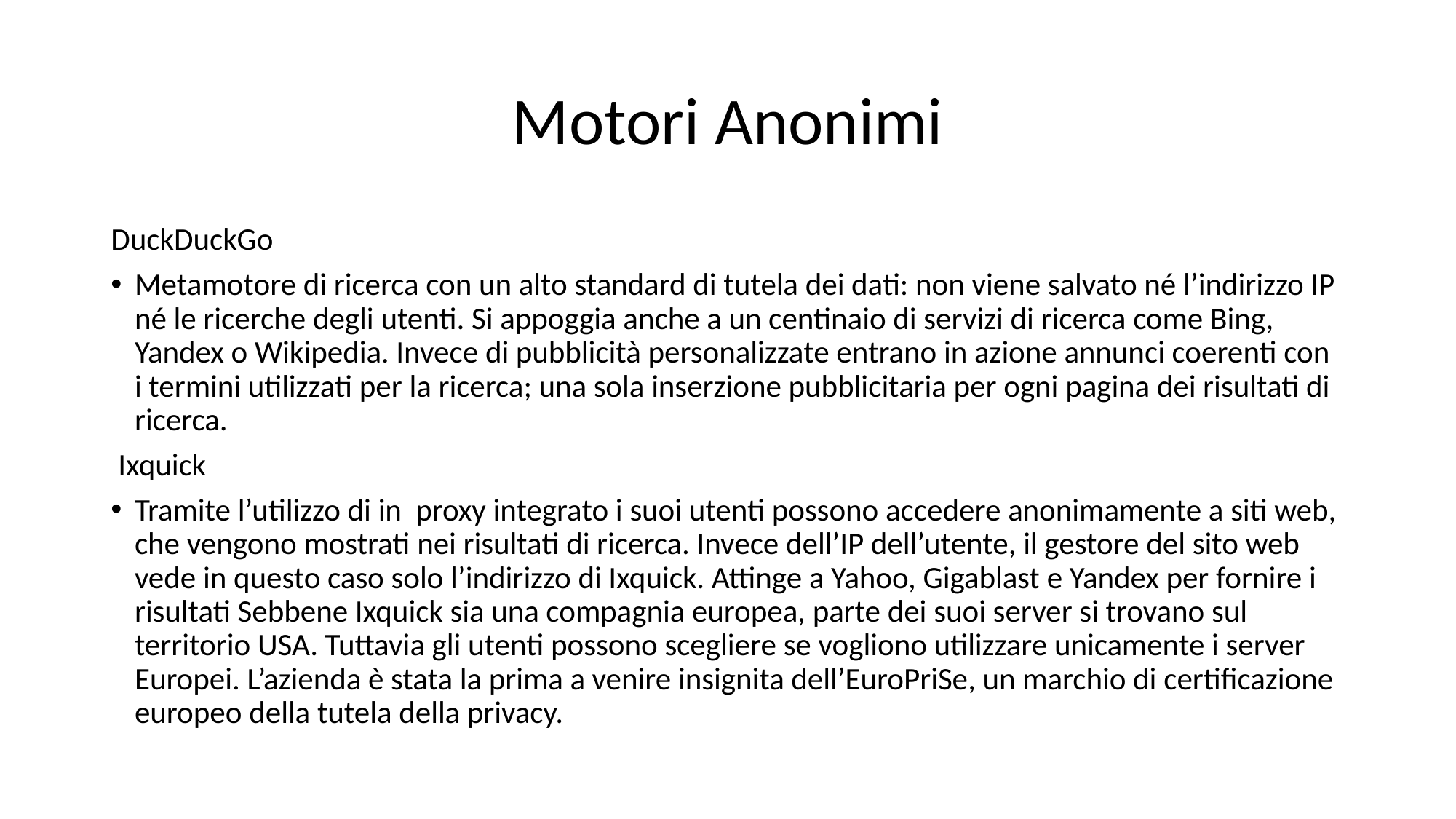

# Motori Anonimi
DuckDuckGo
Metamotore di ricerca con un alto standard di tutela dei dati: non viene salvato né l’indirizzo IP né le ricerche degli utenti. Si appoggia anche a un centinaio di servizi di ricerca come Bing, Yandex o Wikipedia. Invece di pubblicità personalizzate entrano in azione annunci coerenti con i termini utilizzati per la ricerca; una sola inserzione pubblicitaria per ogni pagina dei risultati di ricerca.
 Ixquick
Tramite l’utilizzo di in  proxy integrato i suoi utenti possono accedere anonimamente a siti web, che vengono mostrati nei risultati di ricerca. Invece dell’IP dell’utente, il gestore del sito web vede in questo caso solo l’indirizzo di Ixquick. Attinge a Yahoo, Gigablast e Yandex per fornire i risultati Sebbene Ixquick sia una compagnia europea, parte dei suoi server si trovano sul territorio USA. Tuttavia gli utenti possono scegliere se vogliono utilizzare unicamente i server Europei. L’azienda è stata la prima a venire insignita dell’EuroPriSe, un marchio di certificazione europeo della tutela della privacy.